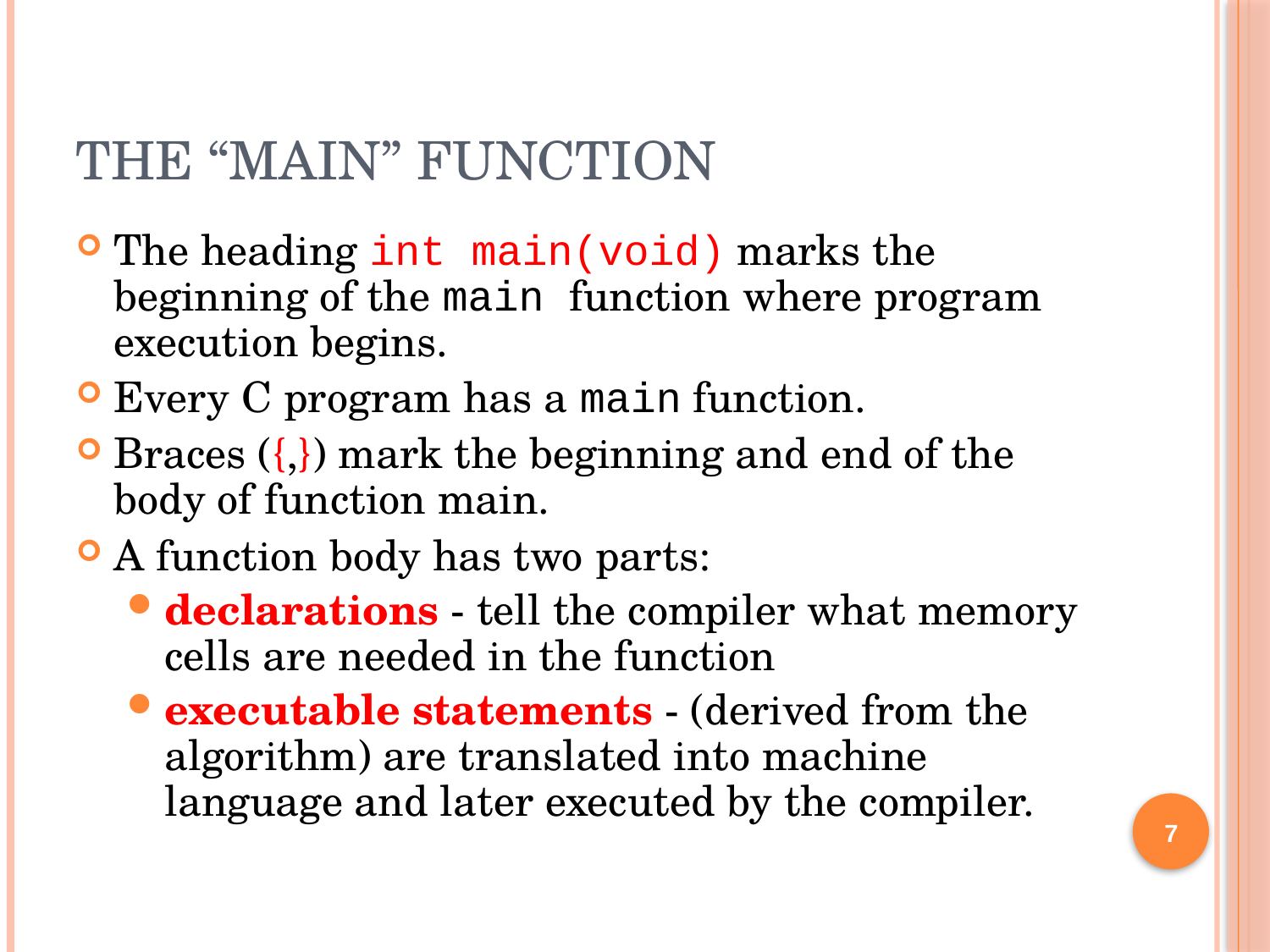

# The “main” Function
The heading int main(void) marks the beginning of the main function where program execution begins.
Every C program has a main function.
Braces ({,}) mark the beginning and end of the body of function main.
A function body has two parts:
declarations - tell the compiler what memory cells are needed in the function
executable statements - (derived from the algorithm) are translated into machine language and later executed by the compiler.
7